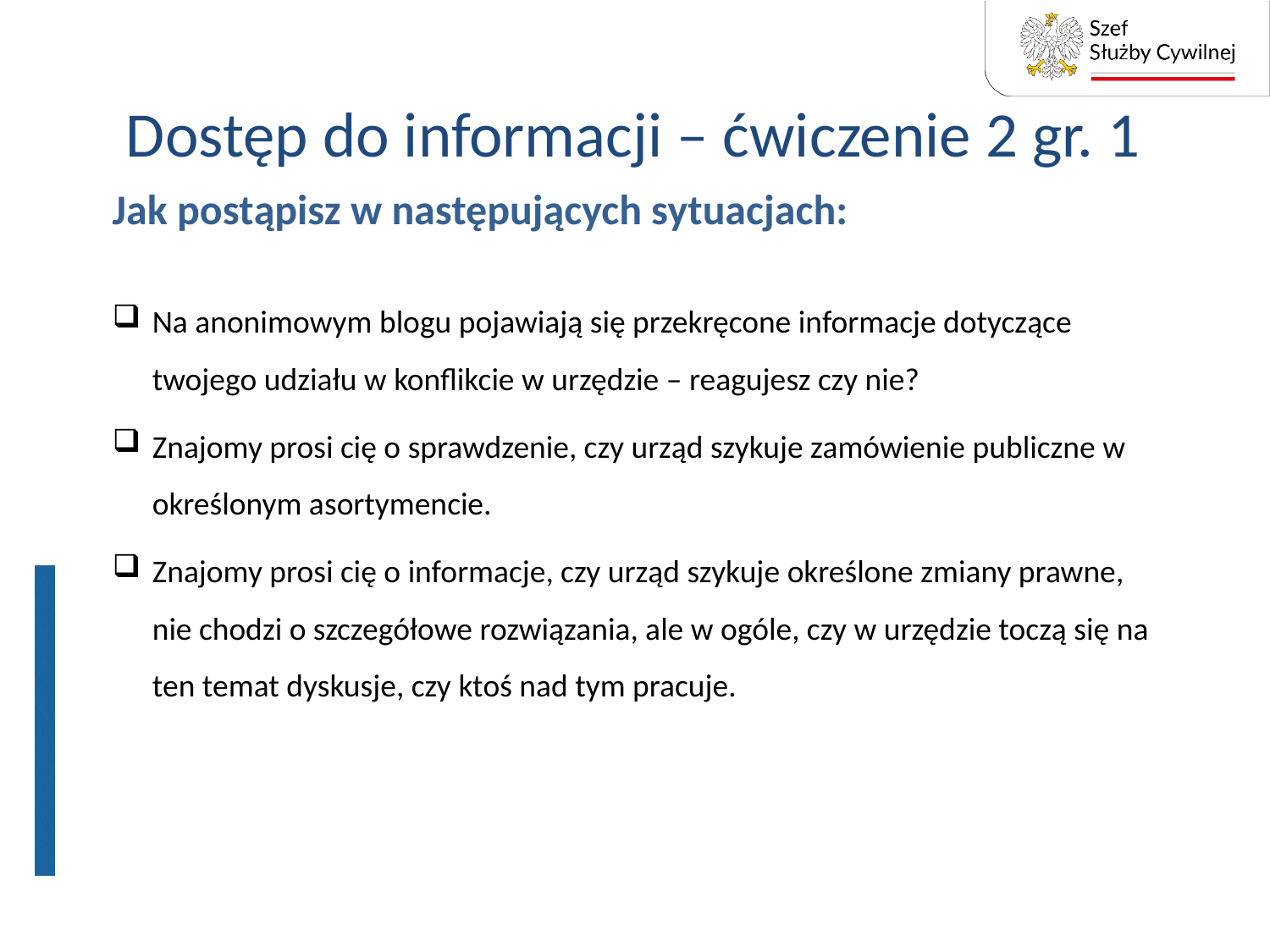

# Dostęp do informacji – ćwiczenie 2 gr. 1
Jak postąpisz w następujących sytuacjach:
Na anonimowym blogu pojawiają się przekręcone informacje dotyczące twojego udziału w konflikcie w urzędzie – reagujesz czy nie?
Znajomy prosi cię o sprawdzenie, czy urząd szykuje zamówienie publiczne w określonym asortymencie.
Znajomy prosi cię o informacje, czy urząd szykuje określone zmiany prawne, nie chodzi o szczegółowe rozwiązania, ale w ogóle, czy w urzędzie toczą się na ten temat dyskusje, czy ktoś nad tym pracuje.